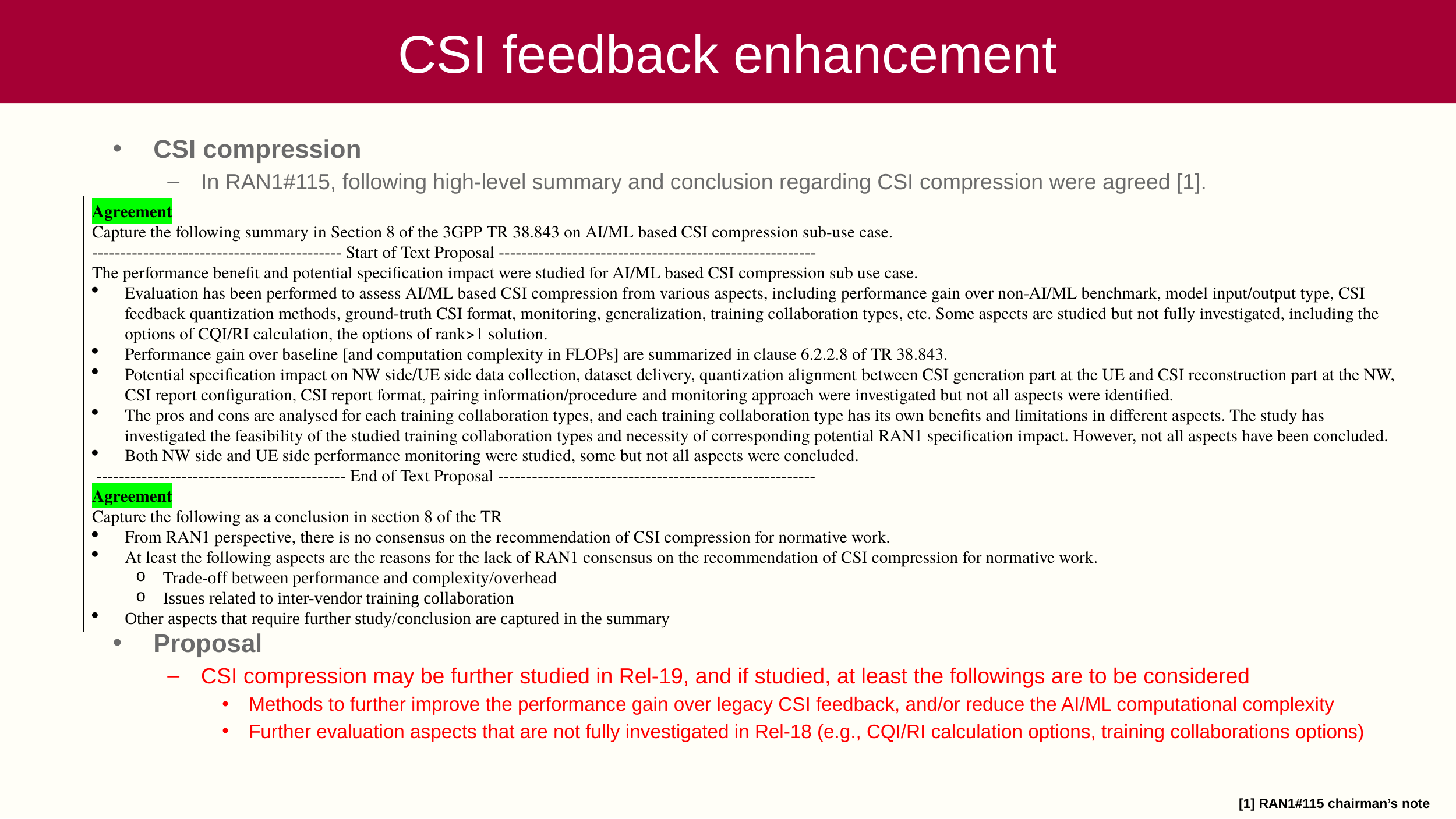

# CSI feedback enhancement
CSI compression
In RAN1#115, following high-level summary and conclusion regarding CSI compression were agreed [1].

Proposal
CSI compression may be further studied in Rel-19, and if studied, at least the followings are to be considered
Methods to further improve the performance gain over legacy CSI feedback, and/or reduce the AI/ML computational complexity
Further evaluation aspects that are not fully investigated in Rel-18 (e.g., CQI/RI calculation options, training collaborations options)

Agreement
Capture the following summary in Section 8 of the 3GPP TR 38.843 on AI/ML based CSI compression sub-use case.
-------------------------------------------- Start of Text Proposal --------------------------------------------------------
The performance benefit and potential specification impact were studied for AI/ML based CSI compression sub use case.
Evaluation has been performed to assess AI/ML based CSI compression from various aspects, including performance gain over non-AI/ML benchmark, model input/output type, CSI feedback quantization methods, ground-truth CSI format, monitoring, generalization, training collaboration types, etc. Some aspects are studied but not fully investigated, including the options of CQI/RI calculation, the options of rank>1 solution.
Performance gain over baseline [and computation complexity in FLOPs] are summarized in clause 6.2.2.8 of TR 38.843.
Potential specification impact on NW side/UE side data collection, dataset delivery, quantization alignment between CSI generation part at the UE and CSI reconstruction part at the NW, CSI report configuration, CSI report format, pairing information/procedure and monitoring approach were investigated but not all aspects were identified.
The pros and cons are analysed for each training collaboration types, and each training collaboration type has its own benefits and limitations in different aspects. The study has investigated the feasibility of the studied training collaboration types and necessity of corresponding potential RAN1 specification impact. However, not all aspects have been concluded.
Both NW side and UE side performance monitoring were studied, some but not all aspects were concluded.
 -------------------------------------------- End of Text Proposal --------------------------------------------------------
Agreement
Capture the following as a conclusion in section 8 of the TR
From RAN1 perspective, there is no consensus on the recommendation of CSI compression for normative work.
At least the following aspects are the reasons for the lack of RAN1 consensus on the recommendation of CSI compression for normative work.
Trade-off between performance and complexity/overhead
Issues related to inter-vendor training collaboration
Other aspects that require further study/conclusion are captured in the summary

[1] RAN1#115 chairman’s note